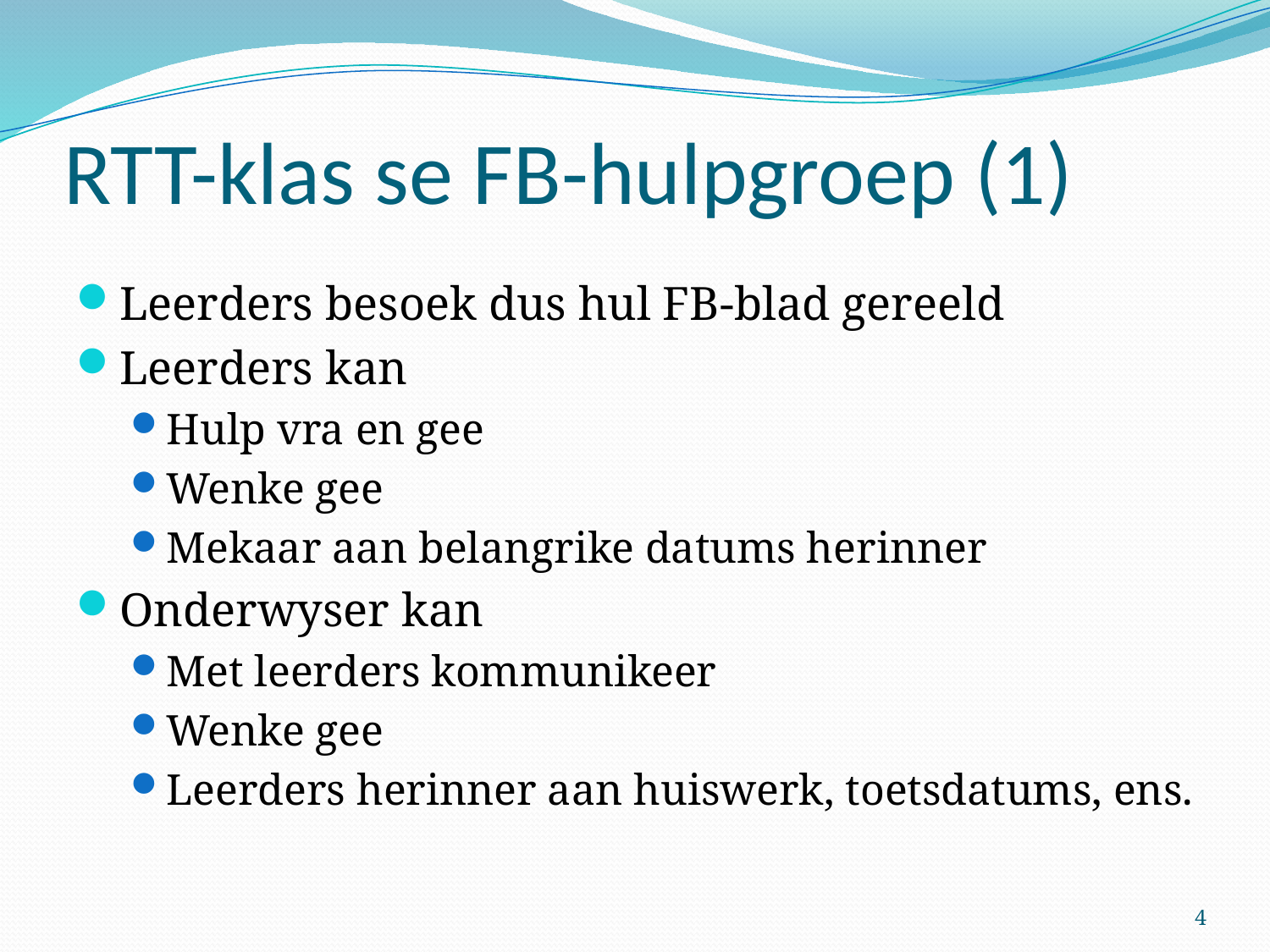

# RTT-klas se FB-hulpgroep (1)
Leerders besoek dus hul FB-blad gereeld
Leerders kan
Hulp vra en gee
Wenke gee
Mekaar aan belangrike datums herinner
Onderwyser kan
Met leerders kommunikeer
Wenke gee
Leerders herinner aan huiswerk, toetsdatums, ens.

4